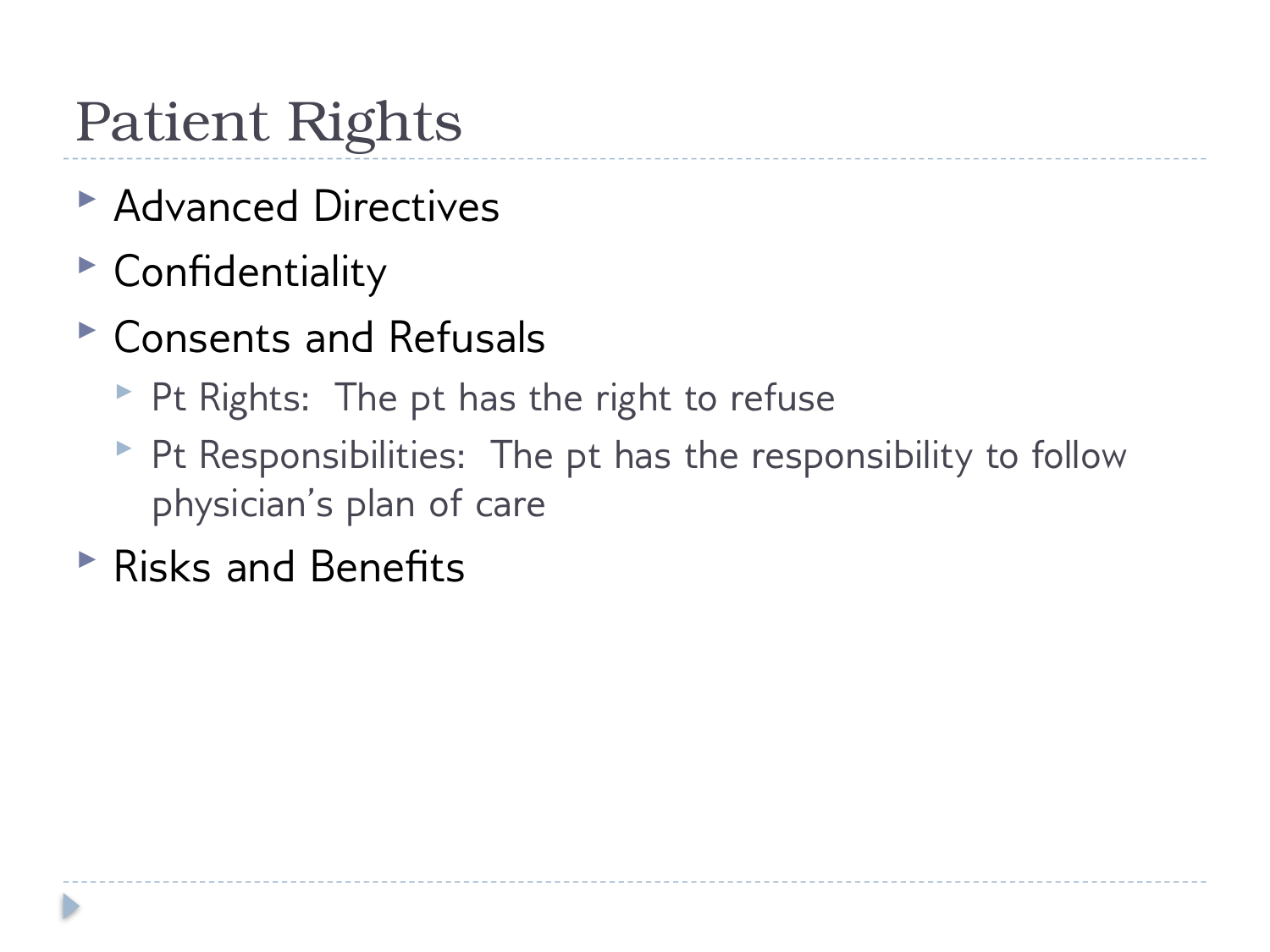

# Patient Rights
Advanced Directives
Confidentiality
Consents and Refusals
Pt Rights:  The pt has the right to refuse
Pt Responsibilities:  The pt has the responsibility to follow physician’s plan of care
Risks and Benefits